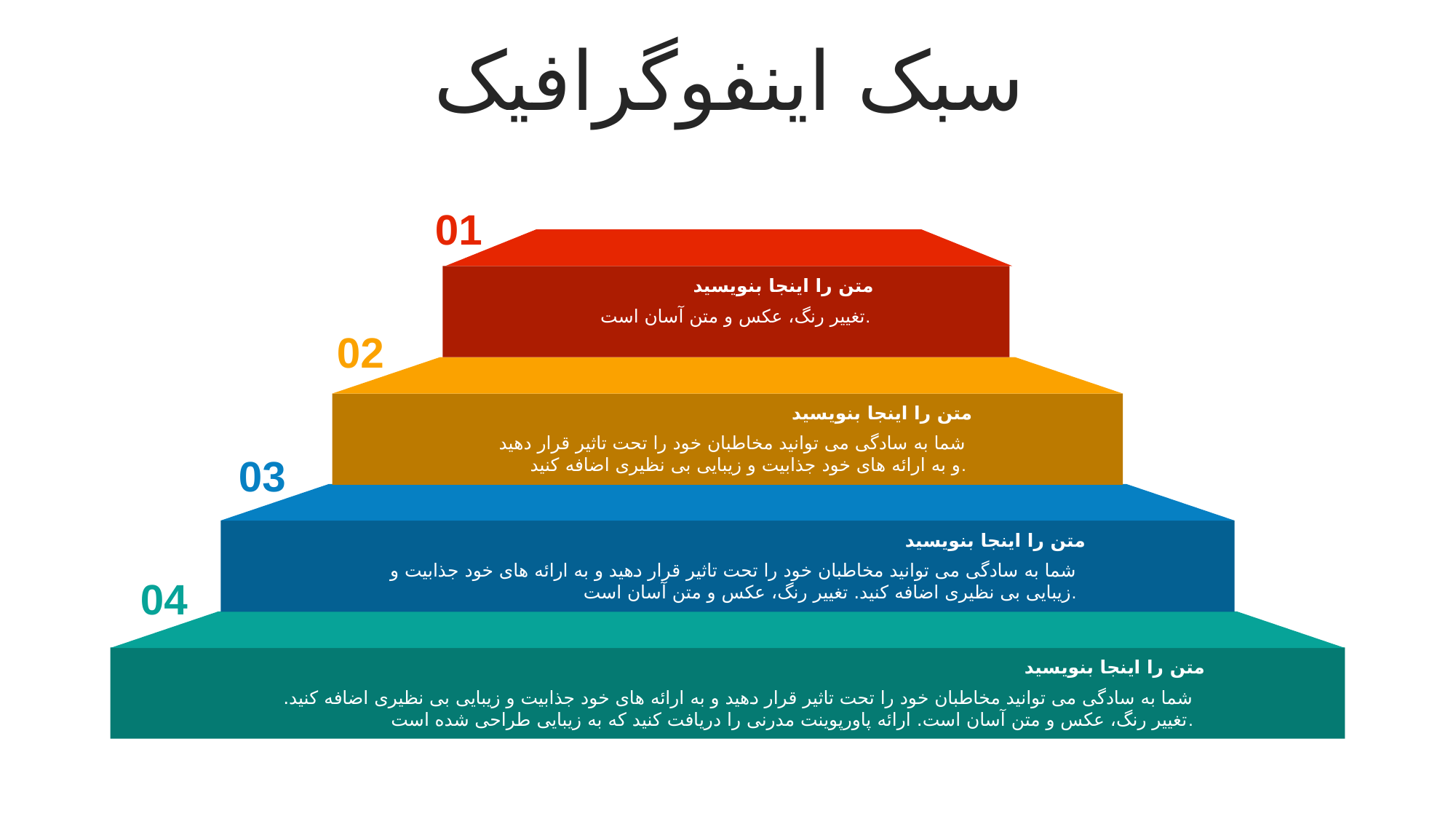

سبک اینفوگرافیک
01

متن را اینجا بنویسید
تغییر رنگ، عکس و متن آسان است.
02

متن را اینجا بنویسید
شما به سادگی می توانید مخاطبان خود را تحت تاثیر قرار دهید و به ارائه های خود جذابیت و زیبایی بی نظیری اضافه کنید.
03

متن را اینجا بنویسید
شما به سادگی می توانید مخاطبان خود را تحت تاثیر قرار دهید و به ارائه های خود جذابیت و زیبایی بی نظیری اضافه کنید. تغییر رنگ، عکس و متن آسان است.
04

متن را اینجا بنویسید
شما به سادگی می توانید مخاطبان خود را تحت تاثیر قرار دهید و به ارائه های خود جذابیت و زیبایی بی نظیری اضافه کنید. تغییر رنگ، عکس و متن آسان است. ارائه پاورپوینت مدرنی را دریافت کنید که به زیبایی طراحی شده است.